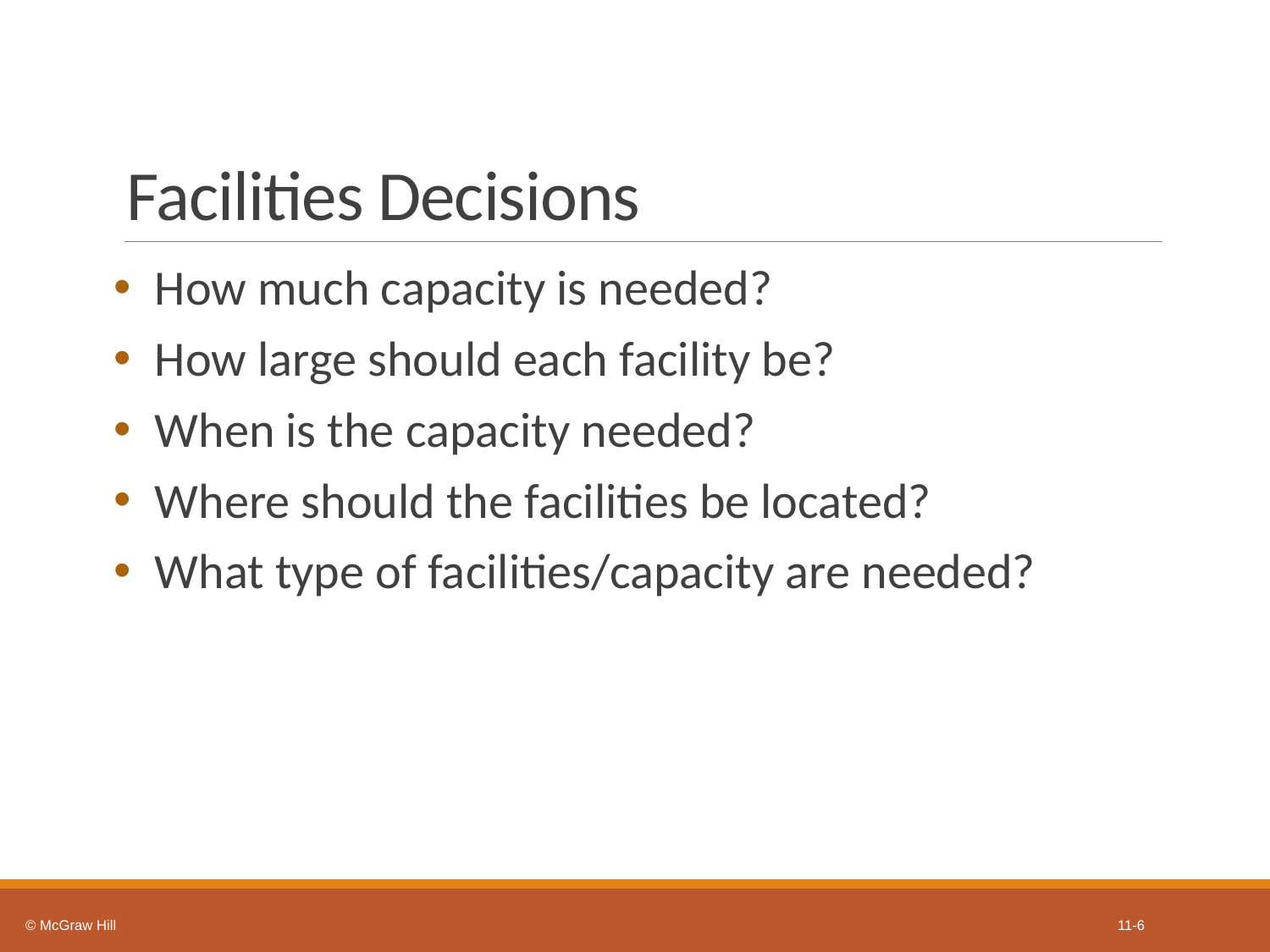

# Facilities Decisions
How much capacity is needed?
How large should each facility be?
When is the capacity needed?
Where should the facilities be located?
What type of facilities/capacity are needed?